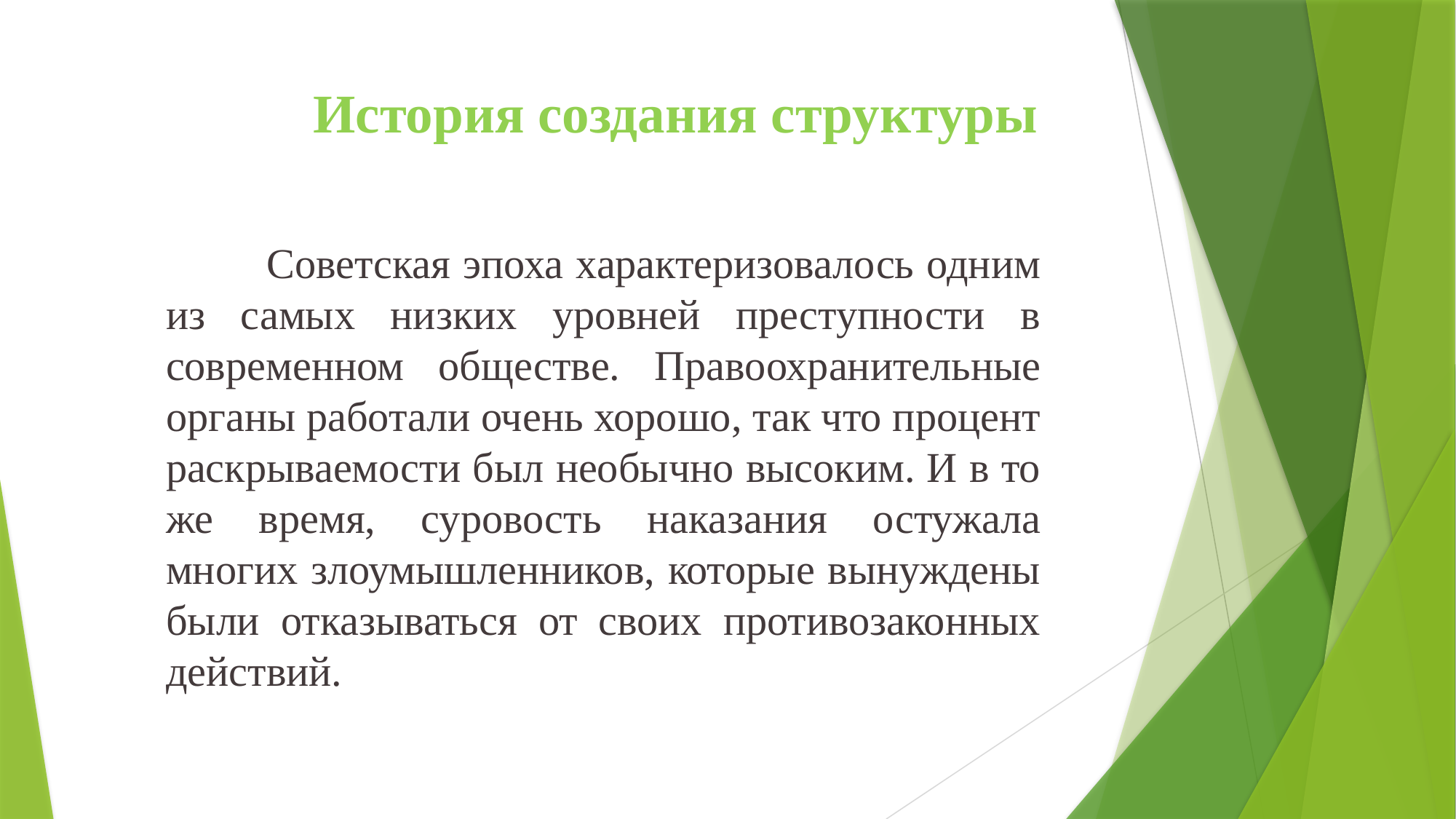

# История создания структуры
        Советская эпоха характеризовалось одним из самых низких уровней преступности в современном обществе. Правоохранительные органы работали очень хорошо, так что процент раскрываемости был необычно высоким. И в то же время, суровость наказания остужала многих злоумышленников, которые вынуждены были отказываться от своих противозаконных действий.